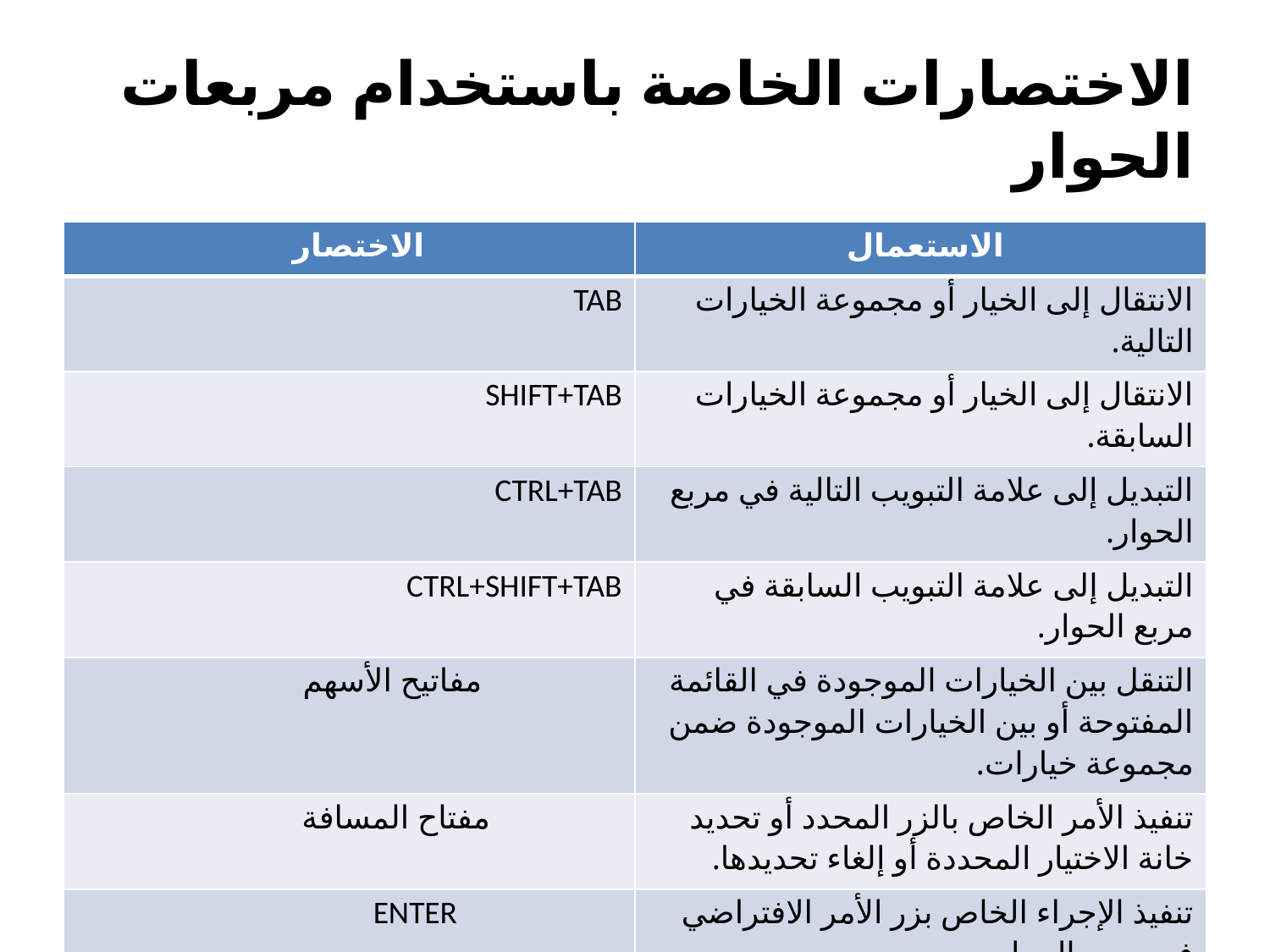

# الاختصارات الخاصة باستخدام مربعات الحوار
| الاختصار | الاستعمال |
| --- | --- |
| TAB | الانتقال إلى الخيار أو مجموعة الخيارات التالية. |
| SHIFT+TAB | الانتقال إلى الخيار أو مجموعة الخيارات السابقة. |
| CTRL+TAB | التبديل إلى علامة التبويب التالية في مربع الحوار. |
| CTRL+SHIFT+TAB | التبديل إلى علامة التبويب السابقة في مربع الحوار. |
| مفاتيح الأسهم | التنقل بين الخيارات الموجودة في القائمة المفتوحة أو بين الخيارات الموجودة ضمن مجموعة خيارات. |
| مفتاح المسافة | تنفيذ الأمر الخاص بالزر المحدد أو تحديد خانة الاختيار المحددة أو إلغاء تحديدها. |
| ENTER | تنفيذ الإجراء الخاص بزر الأمر الافتراضي في مربع الحوار. |
| ESC | إلغاء الأمر وإغلاق مربع الحوار. |